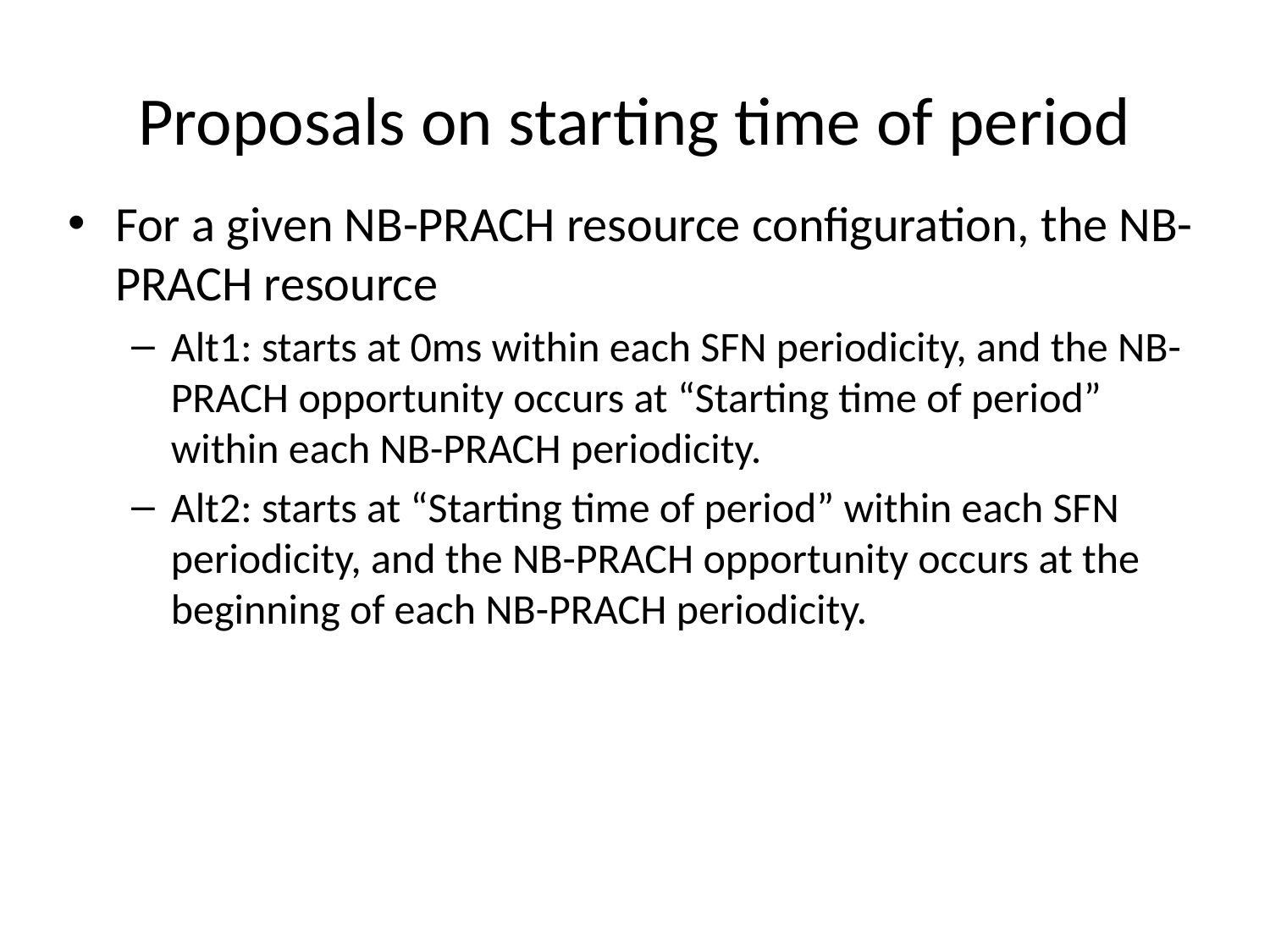

# Proposals on starting time of period
For a given NB-PRACH resource configuration, the NB-PRACH resource
Alt1: starts at 0ms within each SFN periodicity, and the NB-PRACH opportunity occurs at “Starting time of period” within each NB-PRACH periodicity.
Alt2: starts at “Starting time of period” within each SFN periodicity, and the NB-PRACH opportunity occurs at the beginning of each NB-PRACH periodicity.